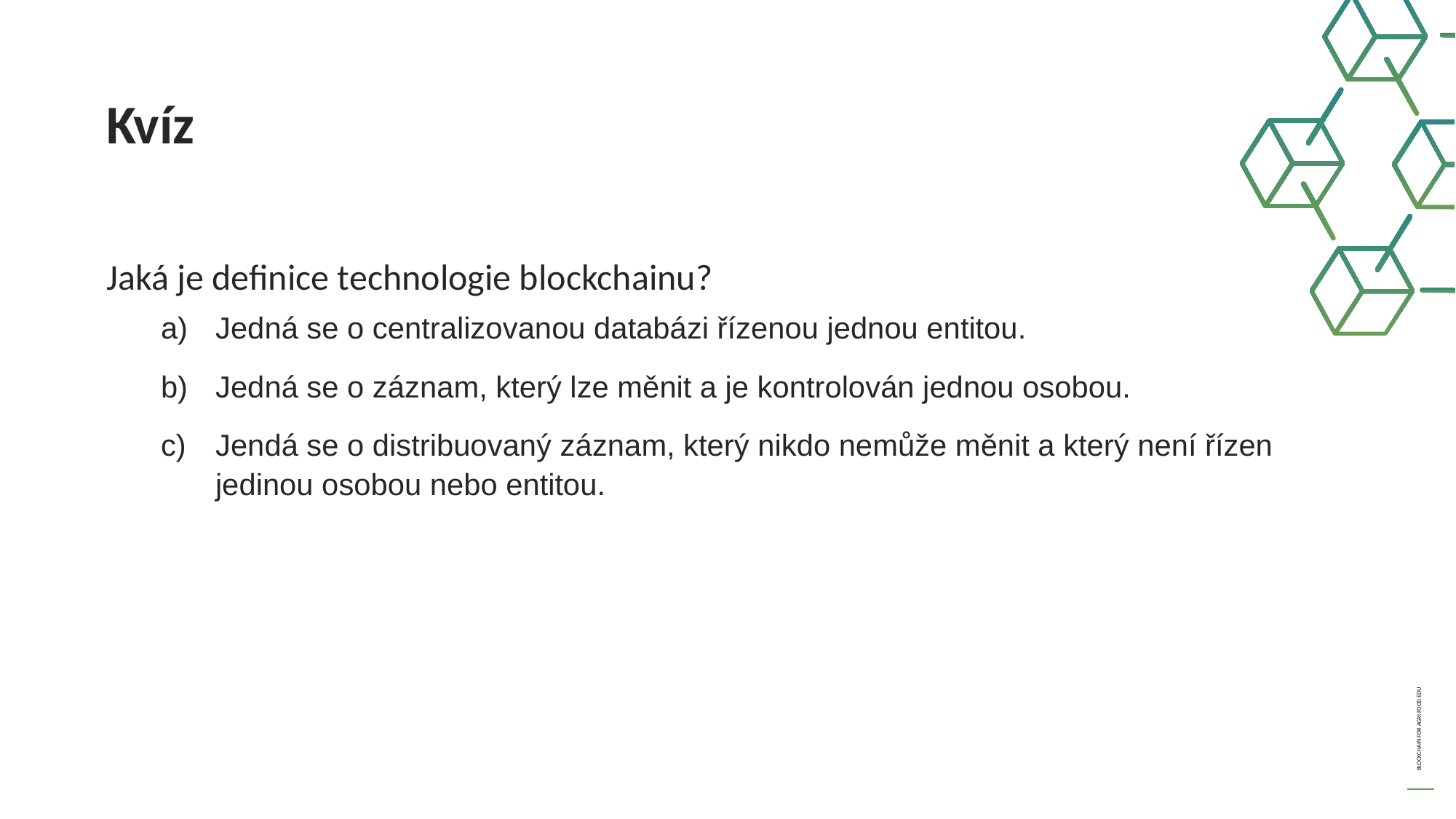

Kvíz
Jaká je definice technologie blockchainu?
Jedná se o centralizovanou databázi řízenou jednou entitou.
Jedná se o záznam, který lze měnit a je kontrolován jednou osobou.
Jendá se o distribuovaný záznam, který nikdo nemůže měnit a který není řízen jedinou osobou nebo entitou.